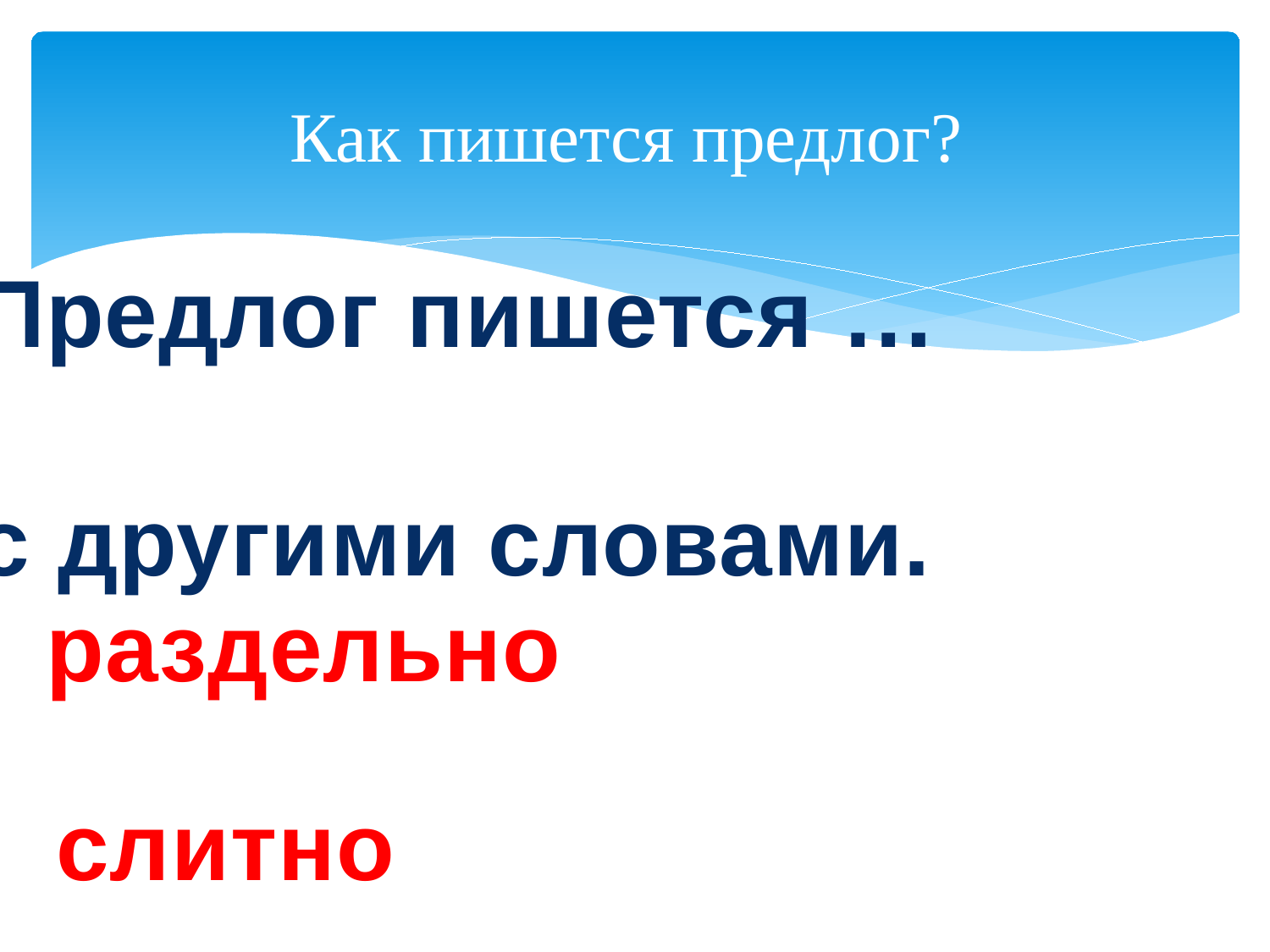

# Как пишется предлог?
Предлог пишется …

с другими словами.

раздельно

слитно